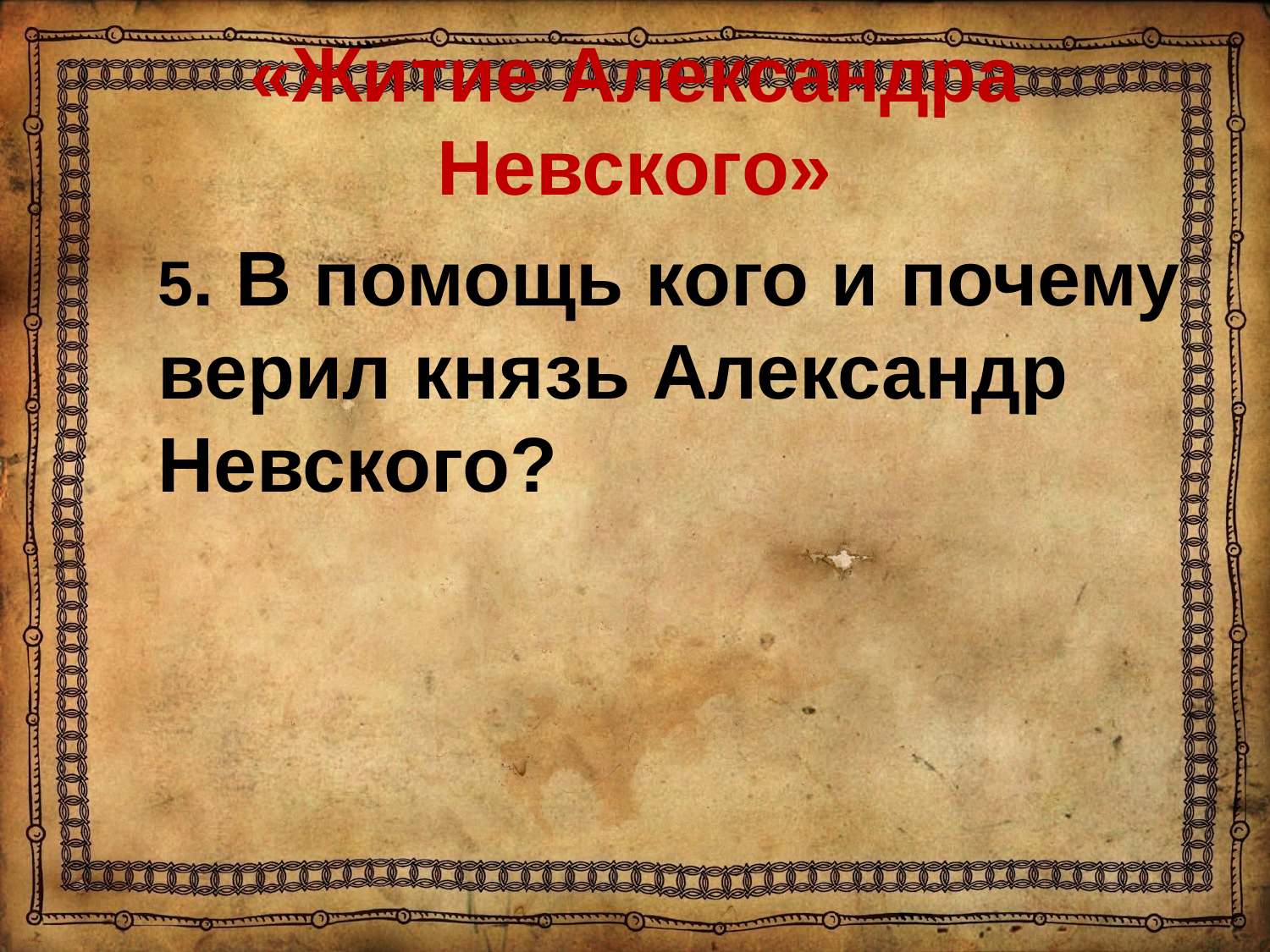

# «Житие Александра Невского»
5. В помощь кого и почему верил князь Александр Невского?